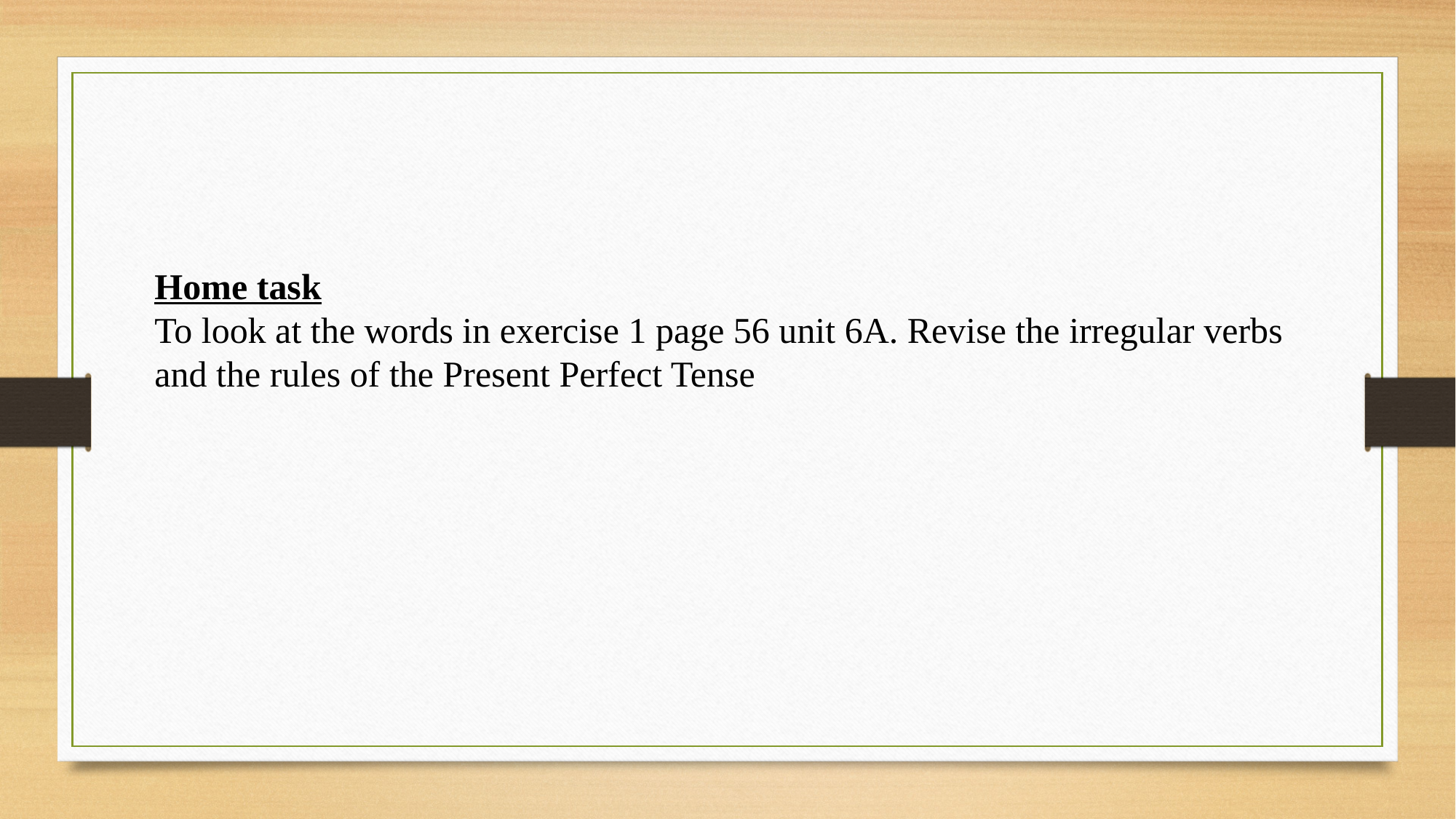

Home task
To look at the words in exercise 1 page 56 unit 6A. Revise the irregular verbs and the rules of the Present Perfect Tense